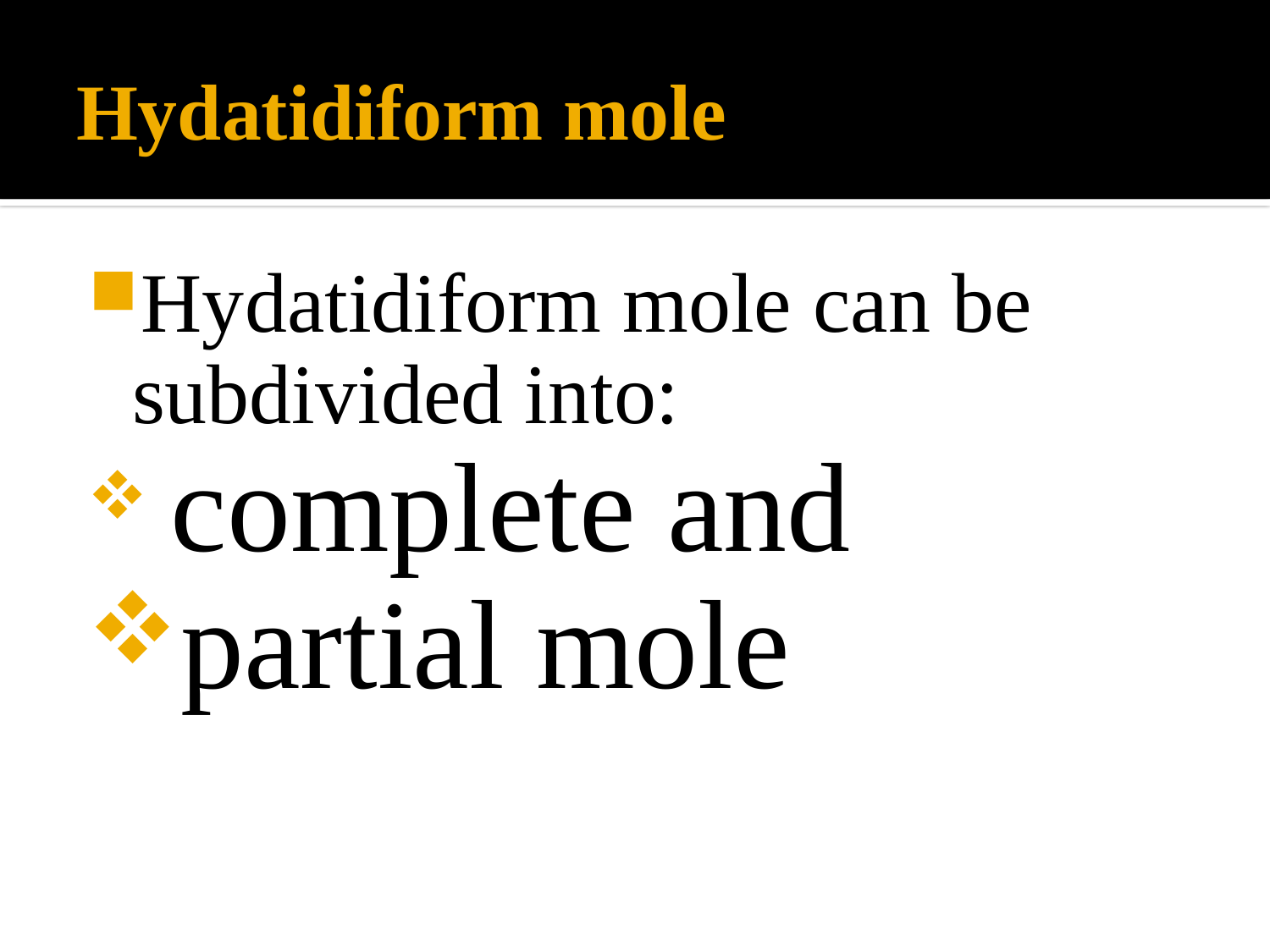

# Hydatidiform mole
Hydatidiform mole can be subdivided into:
 complete and
partial mole